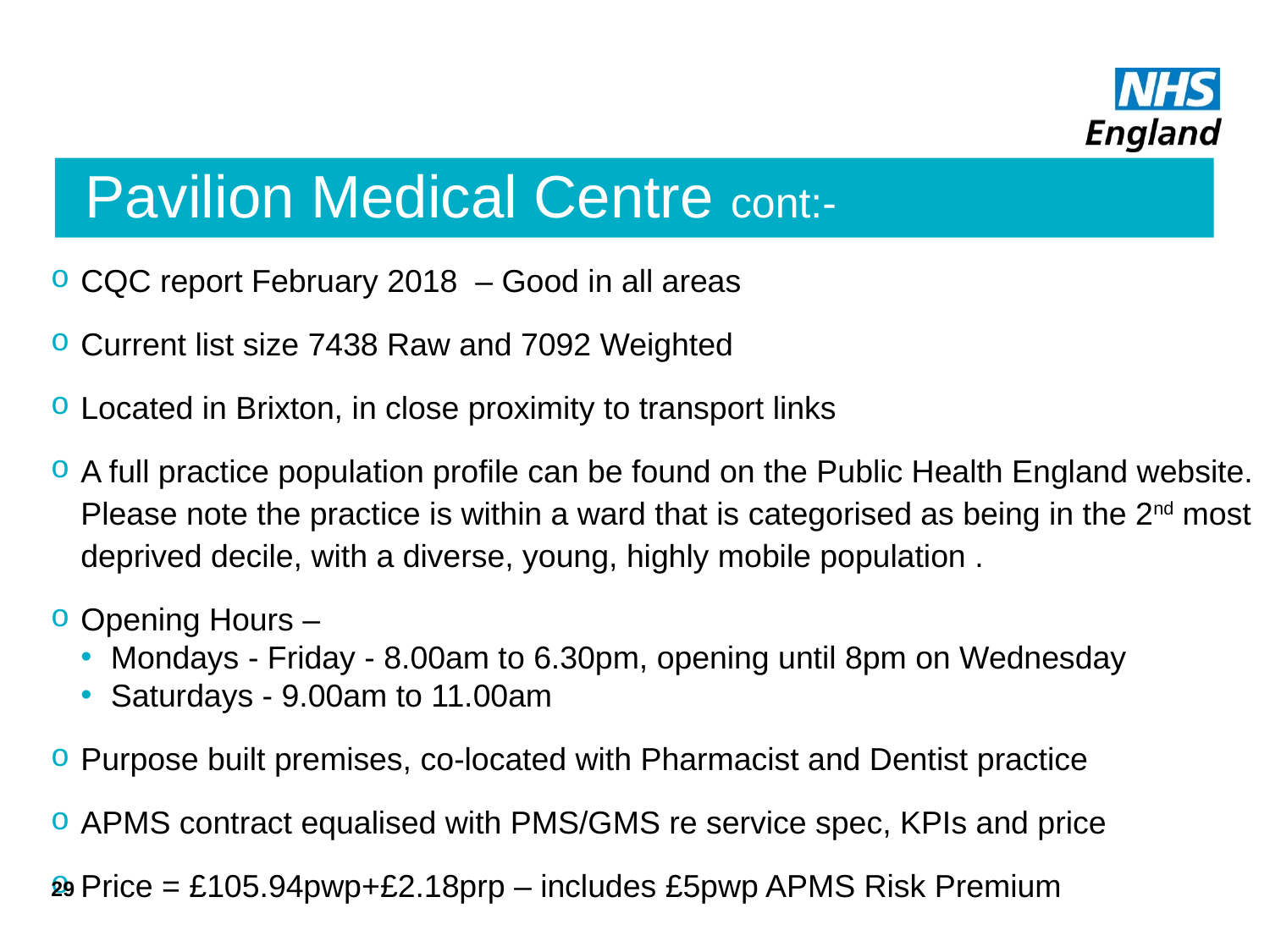

# Pavilion Medical Centre cont:-
CQC report February 2018  – Good in all areas
Current list size 7438 Raw and 7092 Weighted
Located in Brixton, in close proximity to transport links
A full practice population profile can be found on the Public Health England website. Please note the practice is within a ward that is categorised as being in the 2nd most deprived decile, with a diverse, young, highly mobile population .
Opening Hours –
Mondays - Friday - 8.00am to 6.30pm, opening until 8pm on Wednesday
Saturdays - 9.00am to 11.00am
Purpose built premises, co-located with Pharmacist and Dentist practice
APMS contract equalised with PMS/GMS re service spec, KPIs and price
Price = £105.94pwp+£2.18prp – includes £5pwp APMS Risk Premium

29